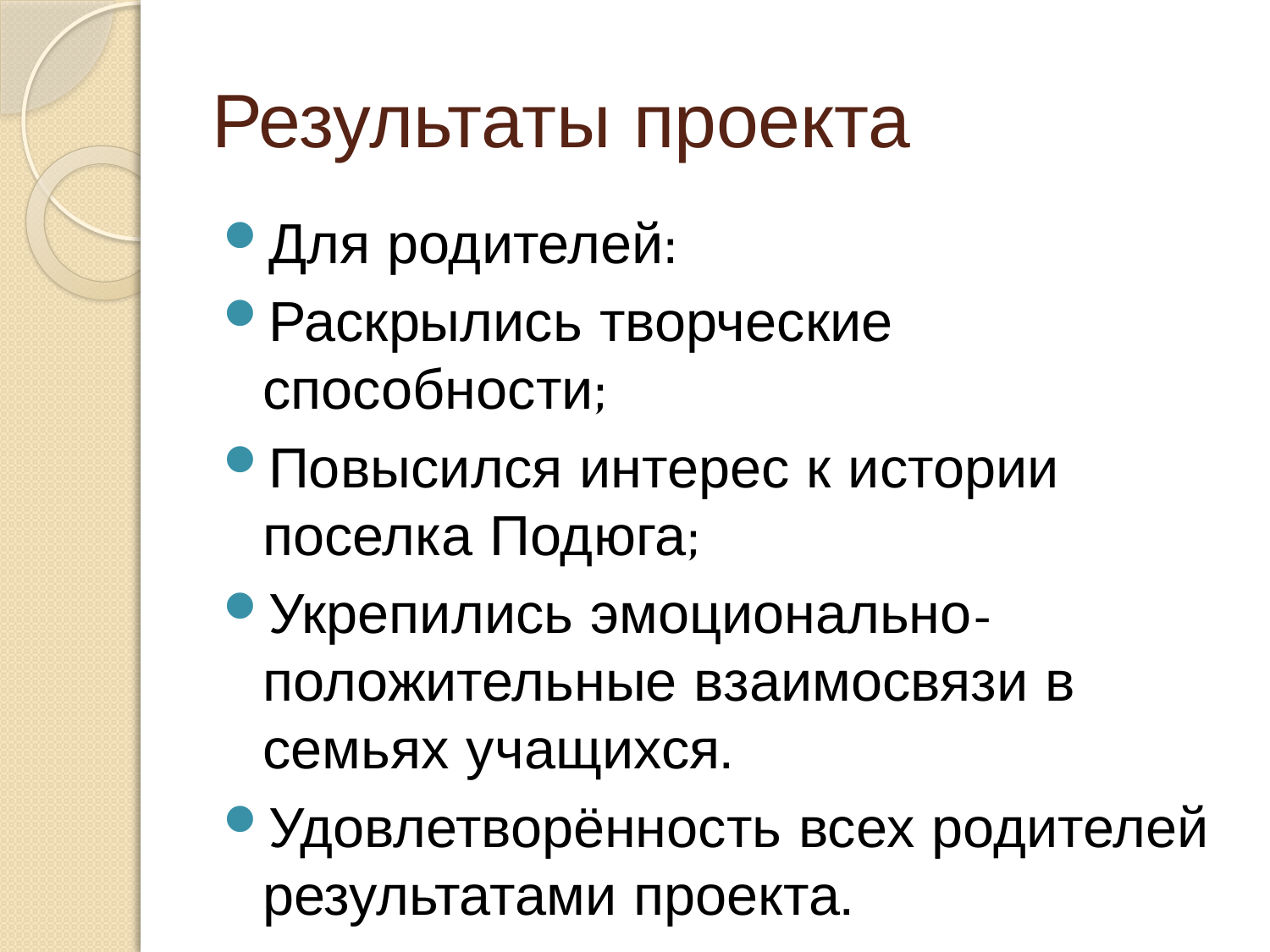

# Результаты проекта
Для родителей:
Раскрылись творческие способности;
Повысился интерес к истории поселка Подюга;
Укрепились эмоционально-положительные взаимосвязи в семьях учащихся.
Удовлетворённость всех родителей результатами проекта.